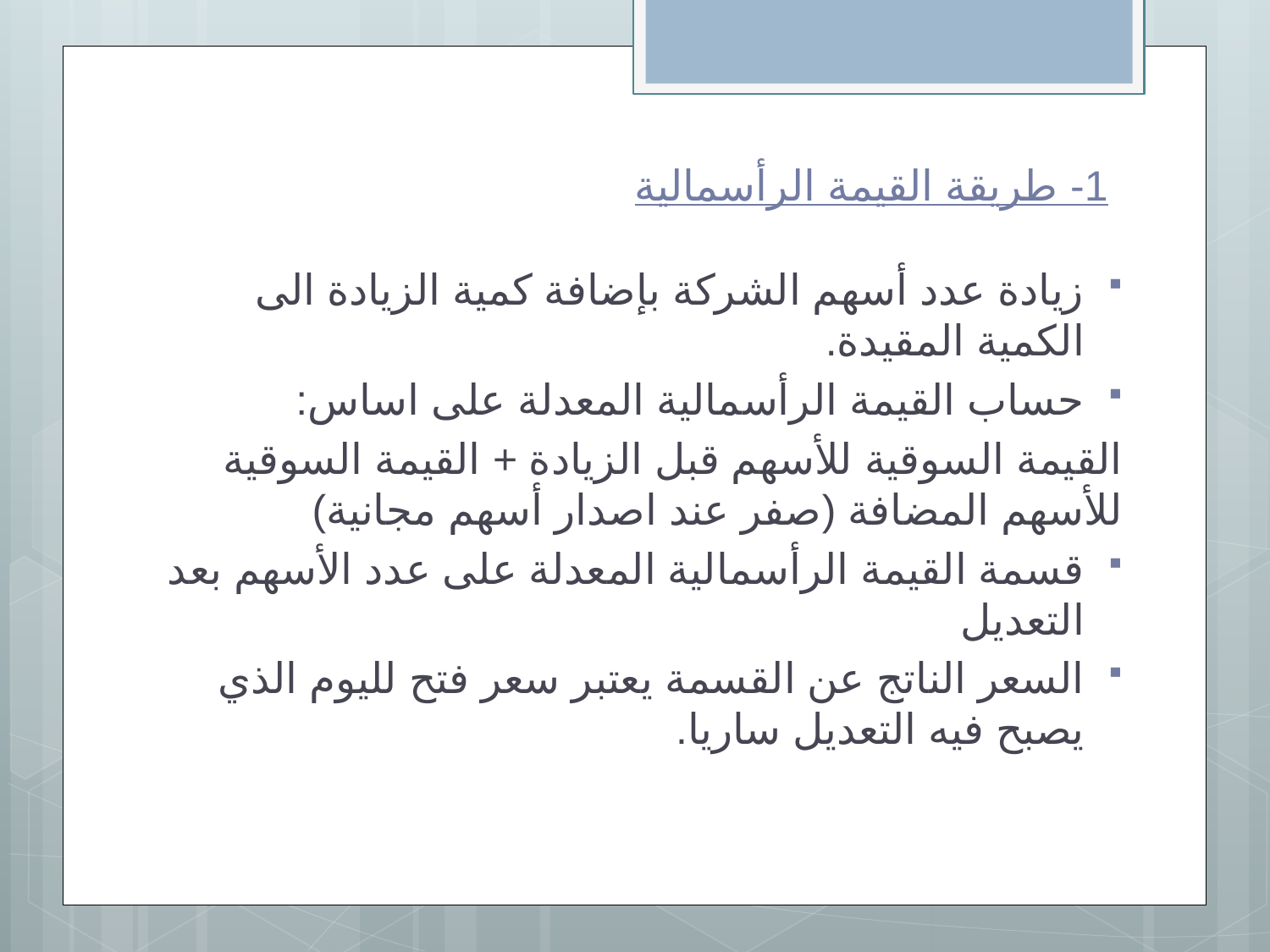

# 1- طريقة القيمة الرأسمالية
زيادة عدد أسهم الشركة بإضافة كمية الزيادة الى الكمية المقيدة.
حساب القيمة الرأسمالية المعدلة على اساس:
القيمة السوقية للأسهم قبل الزيادة + القيمة السوقية للأسهم المضافة (صفر عند اصدار أسهم مجانية)
قسمة القيمة الرأسمالية المعدلة على عدد الأسهم بعد التعديل
السعر الناتج عن القسمة يعتبر سعر فتح لليوم الذي يصبح فيه التعديل ساريا.